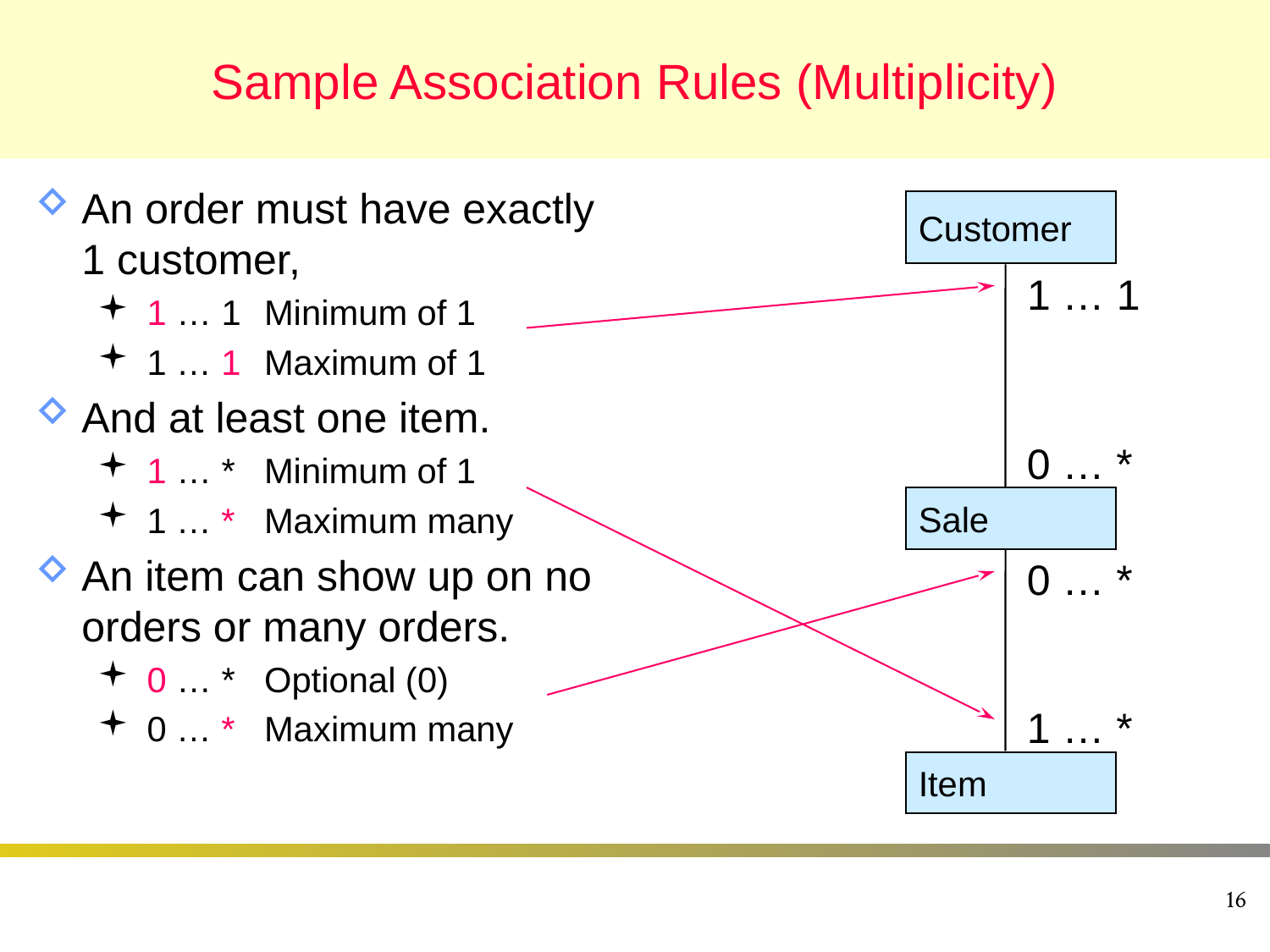

# Sample Association Rules (Multiplicity)
An order must have exactly 1 customer,
 1 … 1	Minimum of 1
 1 … 1	Maximum of 1
And at least one item.
 1 … *	Minimum of 1
 1 … *	Maximum many
An item can show up on no orders or many orders.
 0 … *	Optional (0)
 0 … *	Maximum many
Customer
1 … 1

0 … *

Sale
0 … *

1 … *
Item
16